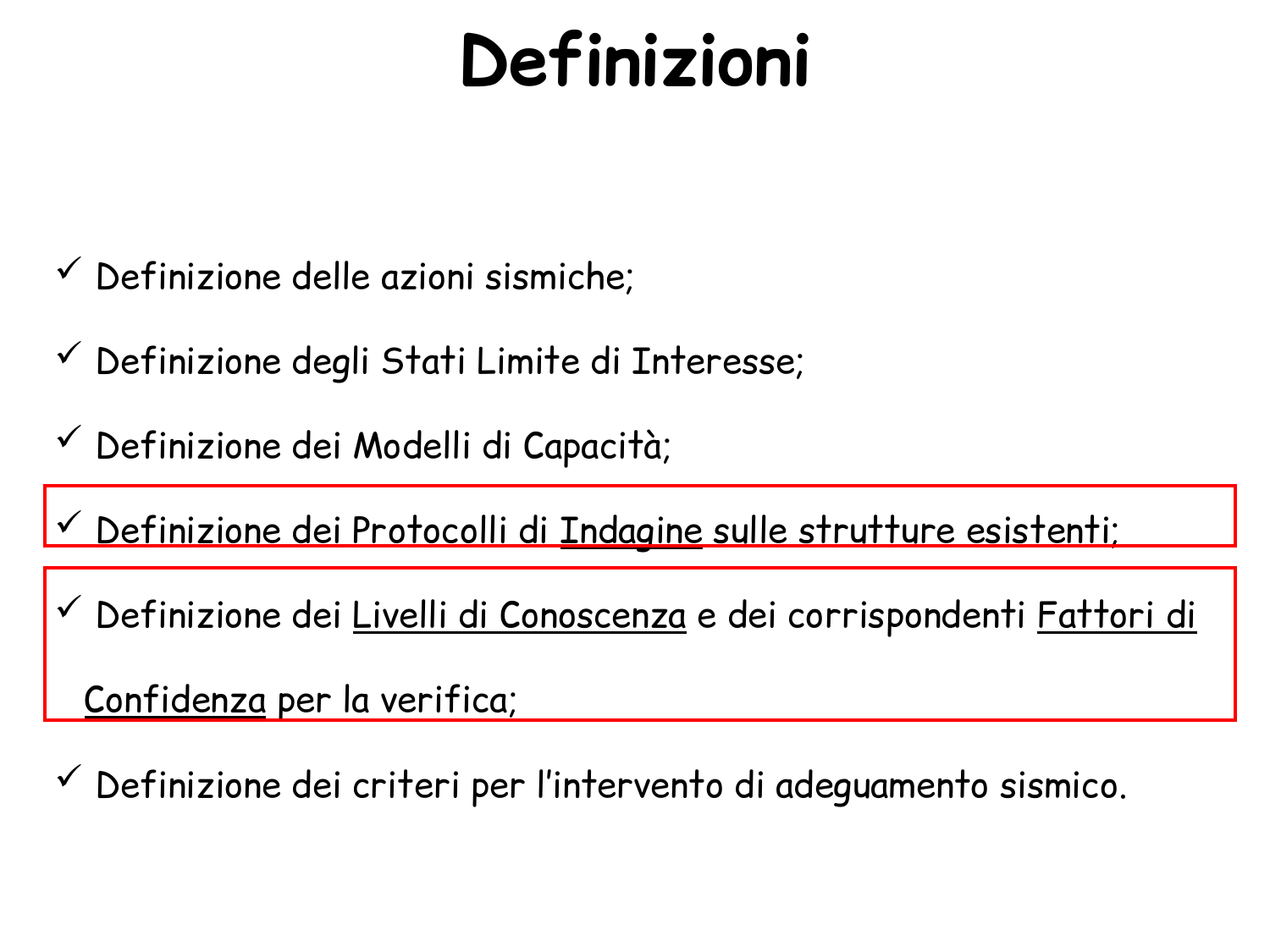

Definizioni
 Definizione delle azioni sismiche;
 Definizione degli Stati Limite di Interesse;
 Definizione dei Modelli di Capacità;
 Definizione dei Protocolli di Indagine sulle strutture esistenti;
 Definizione dei Livelli di Conoscenza e dei corrispondenti Fattori di Confidenza per la verifica;
 Definizione dei criteri per l’intervento di adeguamento sismico.